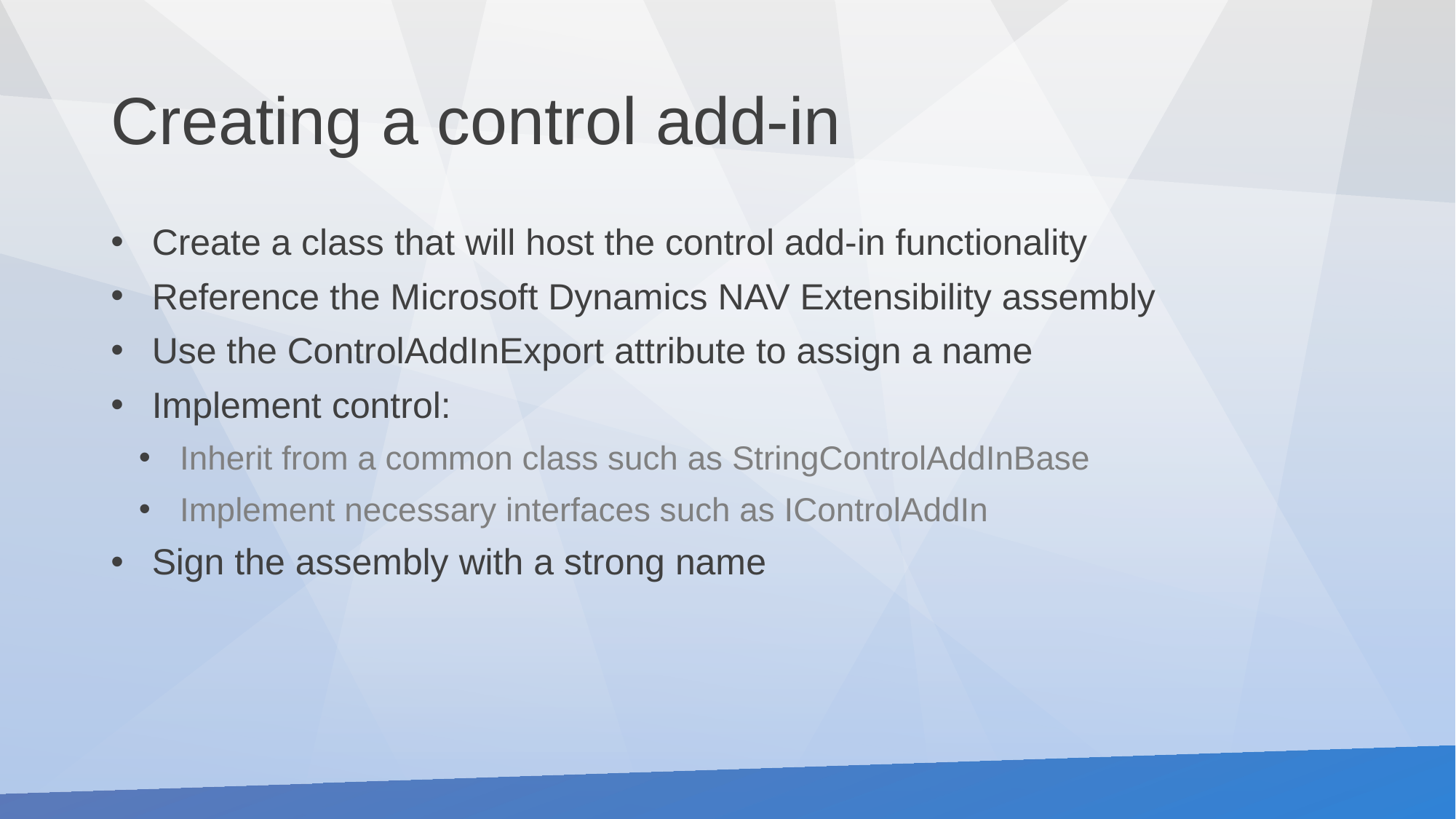

# Creating a control add-in
Create a class that will host the control add-in functionality
Reference the Microsoft Dynamics NAV Extensibility assembly
Use the ControlAddInExport attribute to assign a name
Implement control:
Inherit from a common class such as StringControlAddInBase
Implement necessary interfaces such as IControlAddIn
Sign the assembly with a strong name